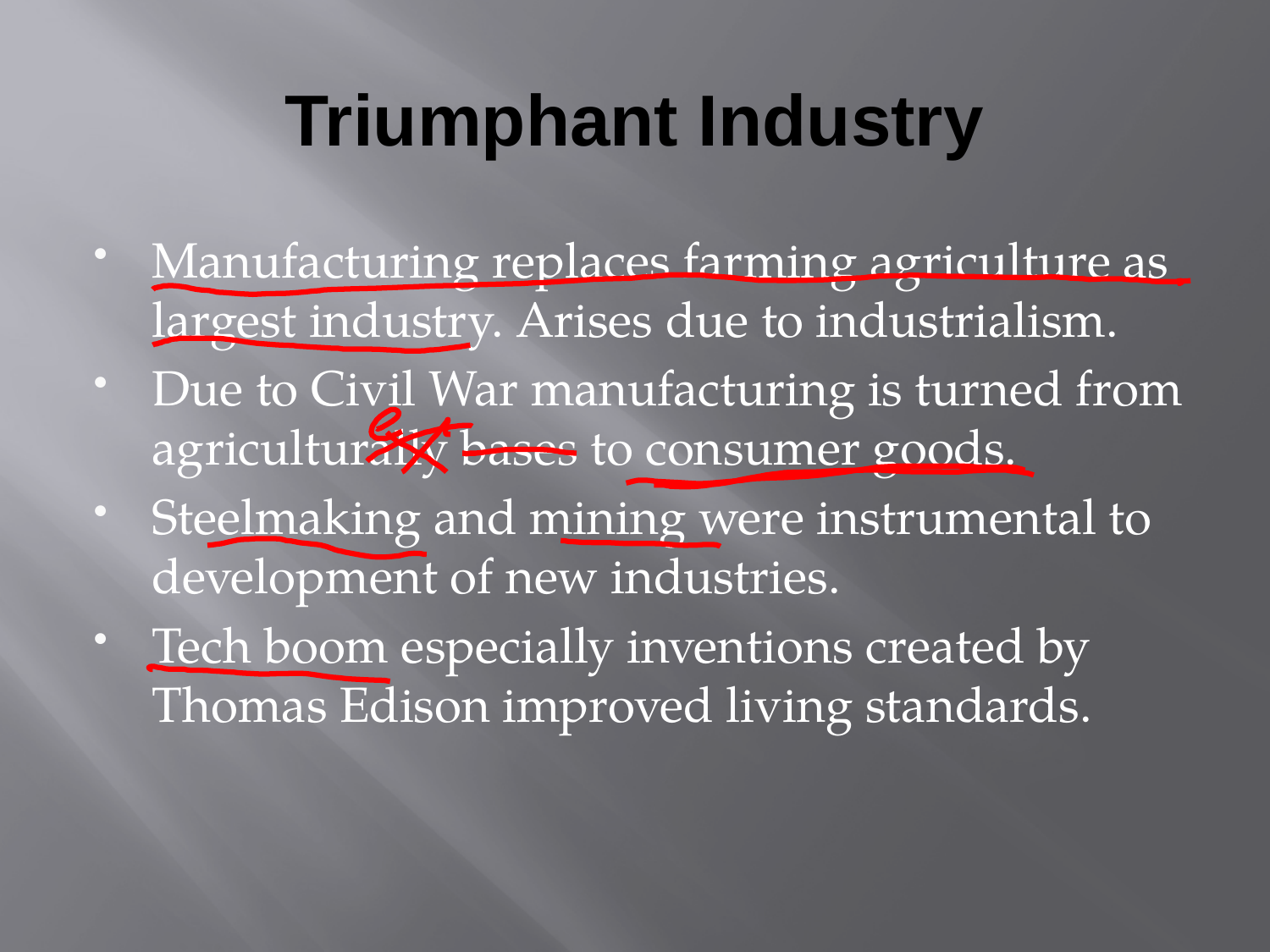

# Triumphant Industry
Manufacturing replaces farming agriculture as largest industry. Arises due to industrialism.
Due to Civil War manufacturing is turned from agriculturally bases to consumer goods.
Steelmaking and mining were instrumental to development of new industries.
Tech boom especially inventions created by Thomas Edison improved living standards.